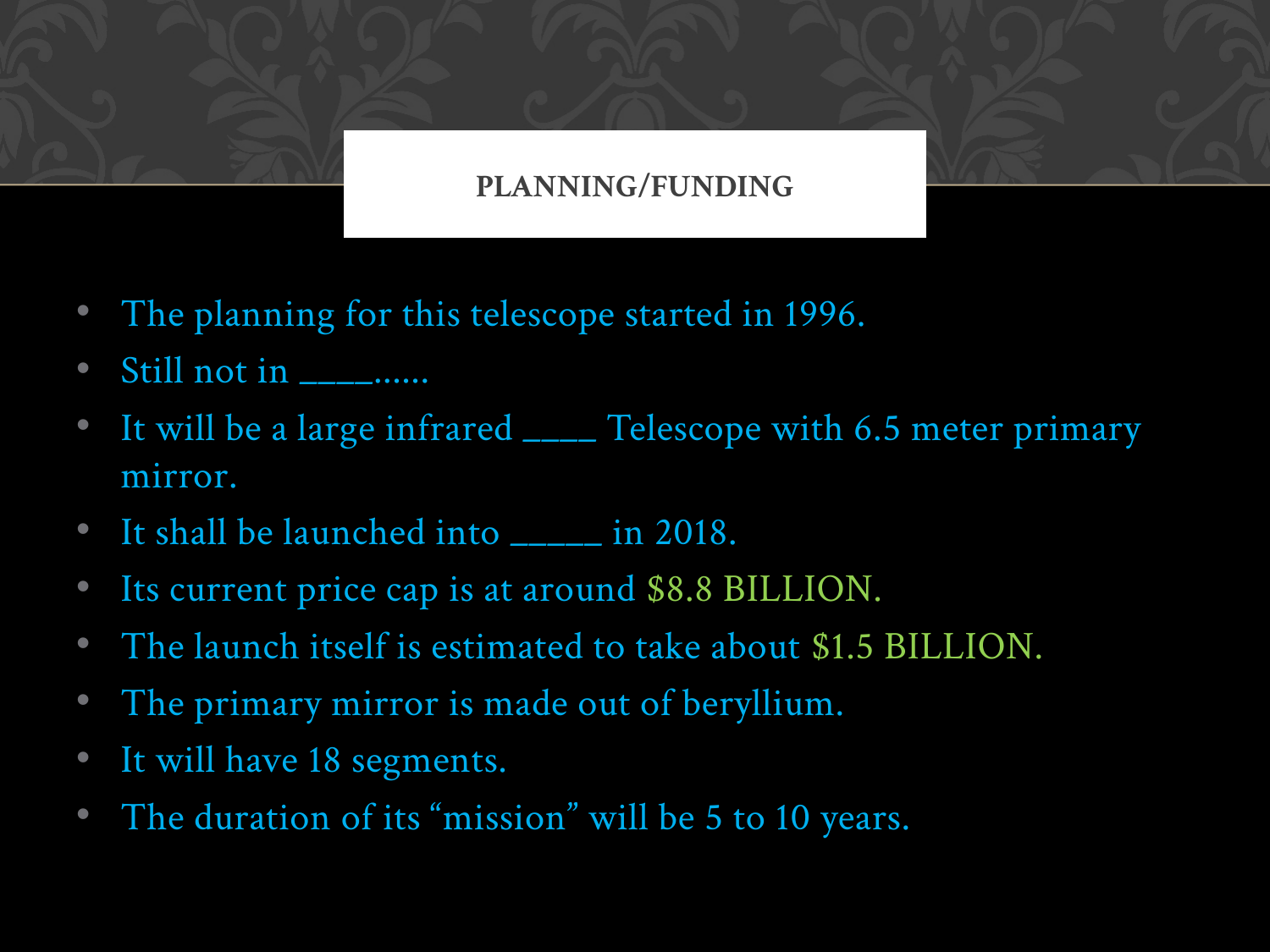

# Planning/Funding
The planning for this telescope started in 1996.
Still not in ____......
It will be a large infrared ____ Telescope with 6.5 meter primary mirror.
It shall be launched into _____ in 2018.
Its current price cap is at around $8.8 BILLION.
The launch itself is estimated to take about $1.5 BILLION.
The primary mirror is made out of beryllium.
It will have 18 segments.
The duration of its “mission” will be 5 to 10 years.